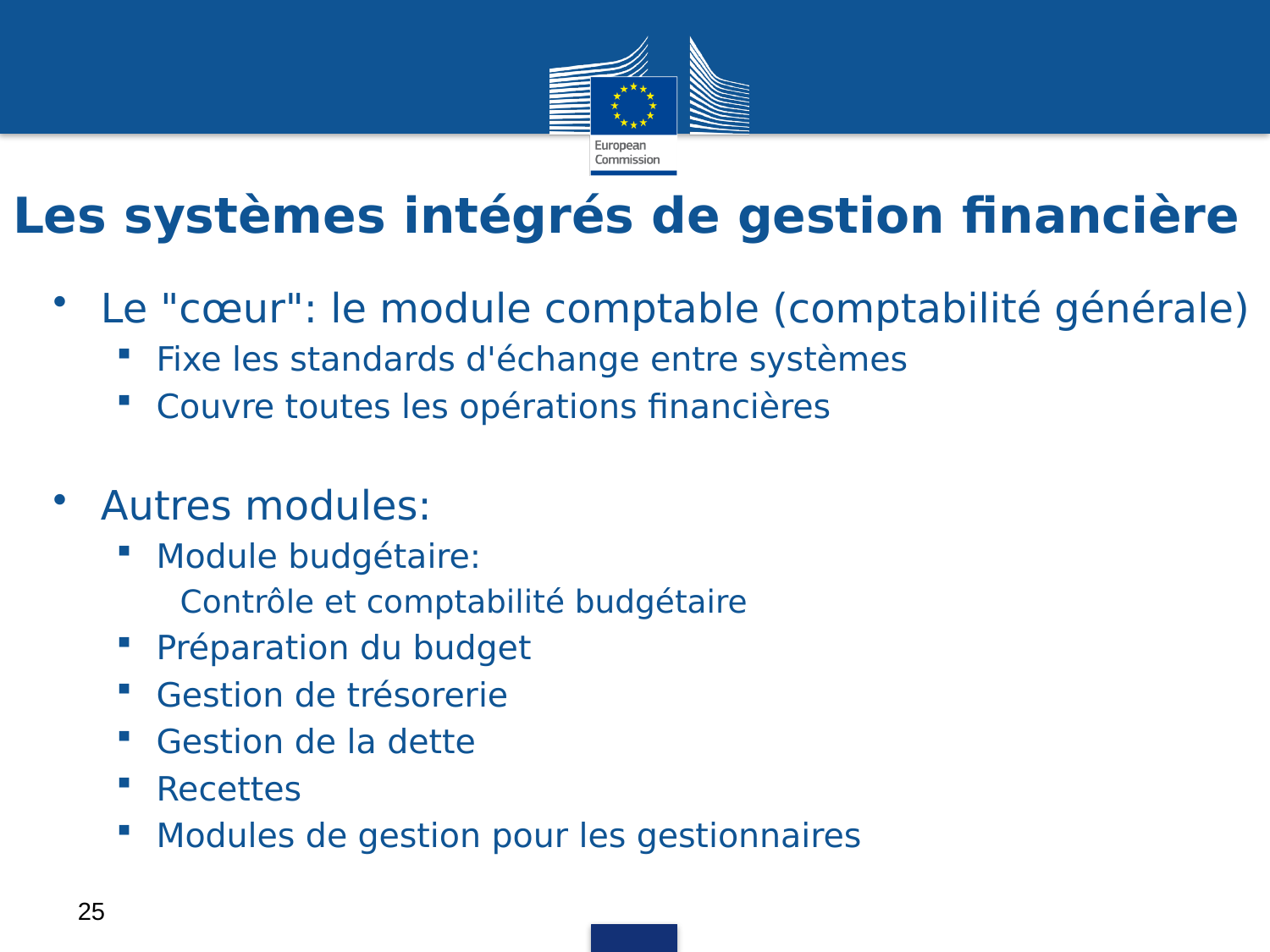

# Les systèmes intégrés de gestion financière
Le "cœur": le module comptable (comptabilité générale)
Fixe les standards d'échange entre systèmes
Couvre toutes les opérations financières

Autres modules:
Module budgétaire:
Contrôle et comptabilité budgétaire
Préparation du budget
Gestion de trésorerie
Gestion de la dette
Recettes
Modules de gestion pour les gestionnaires
25